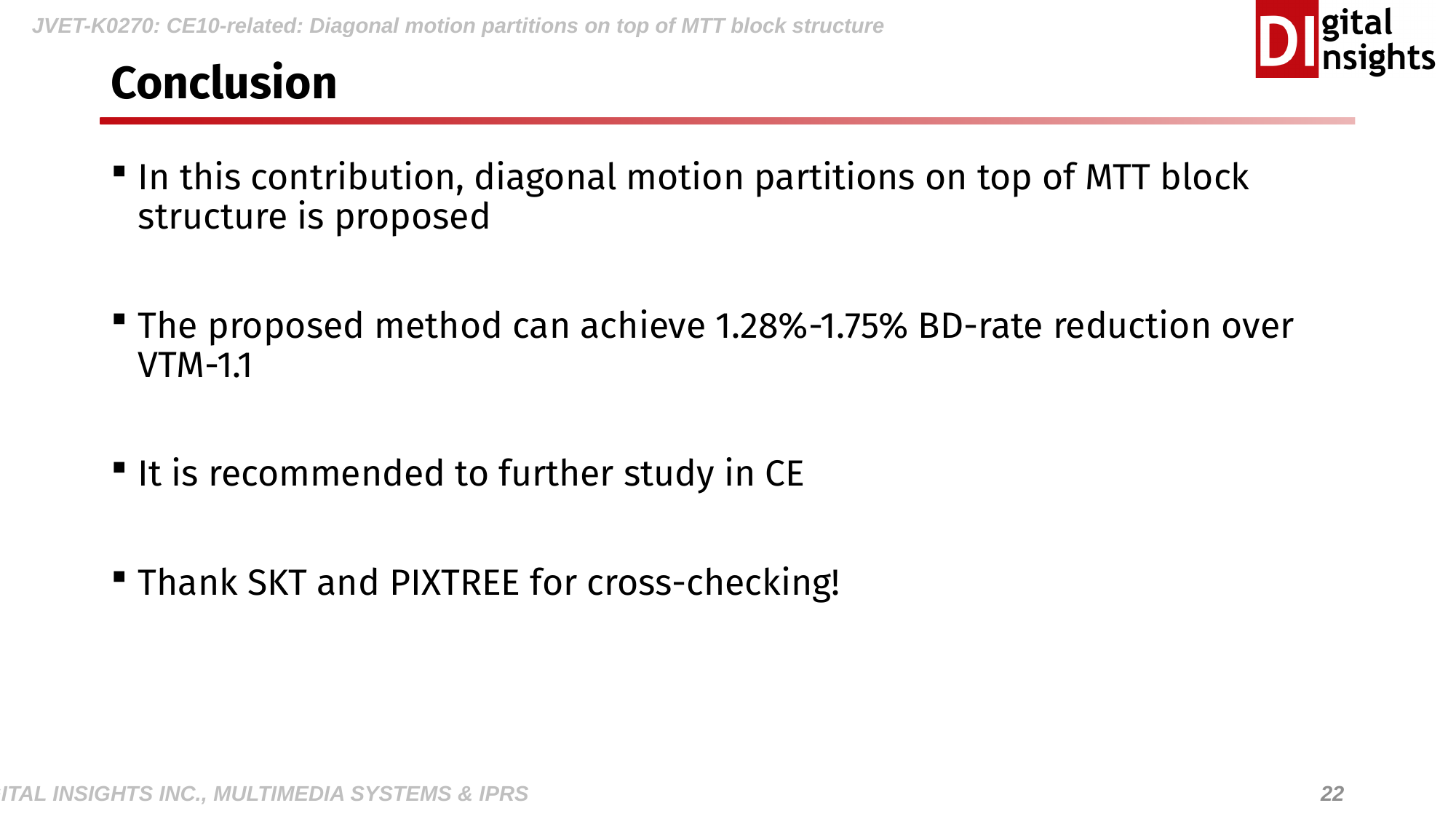

# Conclusion
In this contribution, diagonal motion partitions on top of MTT block structure is proposed

The proposed method can achieve 1.28%-1.75% BD-rate reduction over VTM-1.1

It is recommended to further study in CE

Thank SKT and PIXTREE for cross-checking!

22